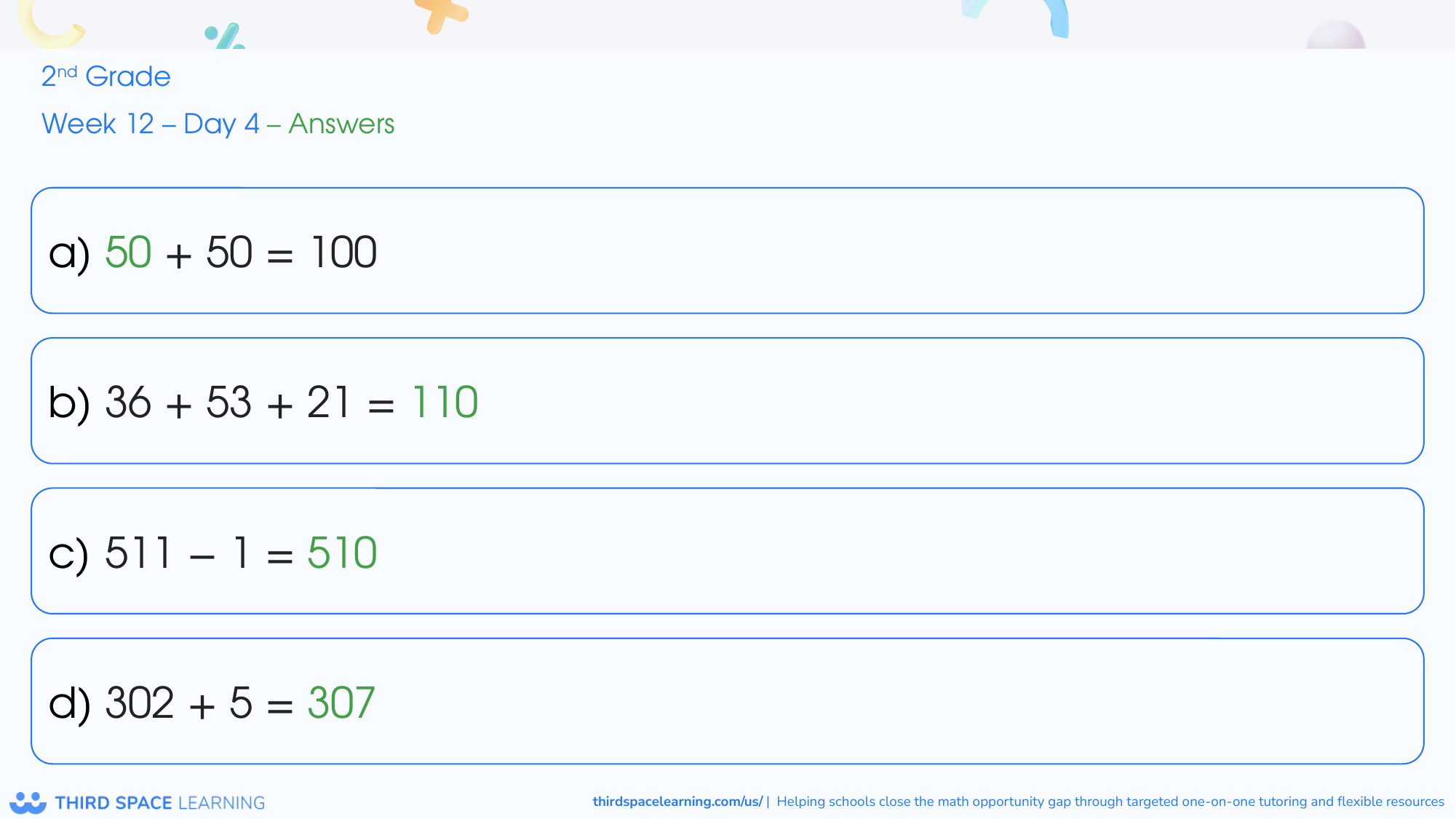

2nd Grade
Week 12 – Day 4 – Answers
50 + 50 = 100
36 + 53 + 21 = 110
511 − 1 = 510
302 + 5 = 307